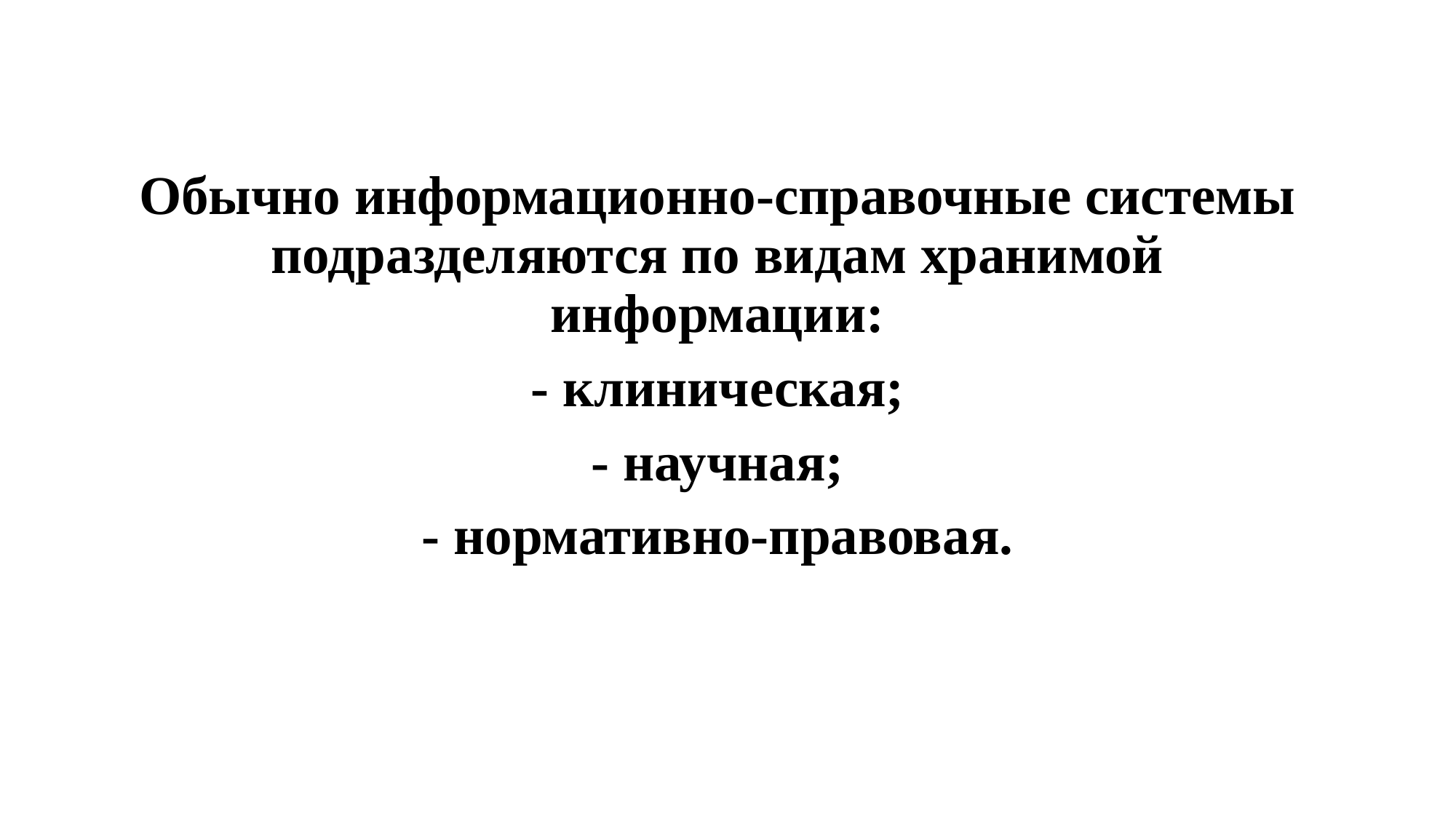

#
Обычно информационно-справочные системы подразделяются по видам хранимой информации:
- клиническая;
- научная;
- нормативно-правовая.